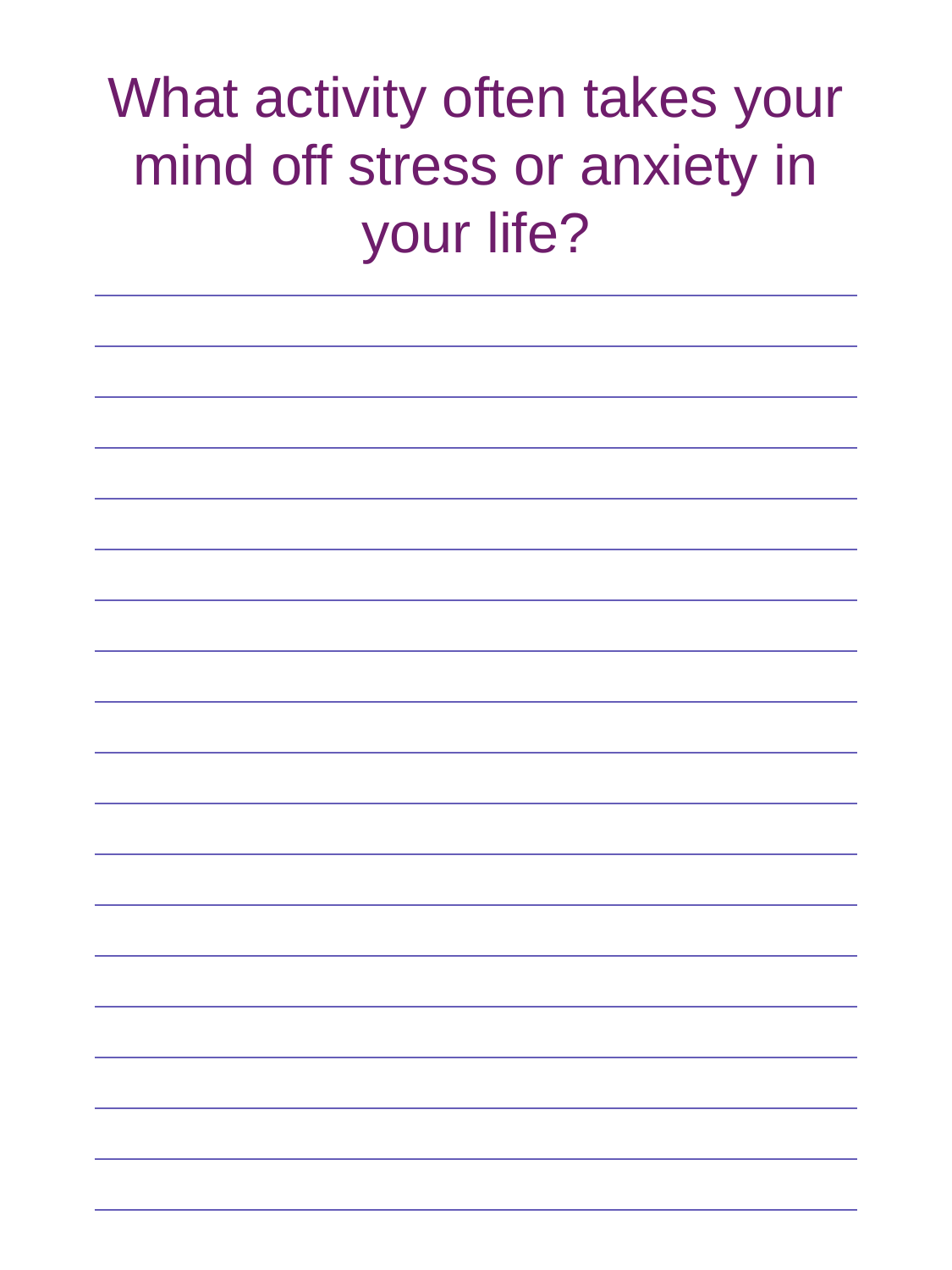

What activity often takes your mind off stress or anxiety in your life?
|  |
| --- |
|  |
|  |
|  |
|  |
|  |
|  |
|  |
|  |
|  |
|  |
|  |
|  |
|  |
|  |
|  |
|  |
|  |